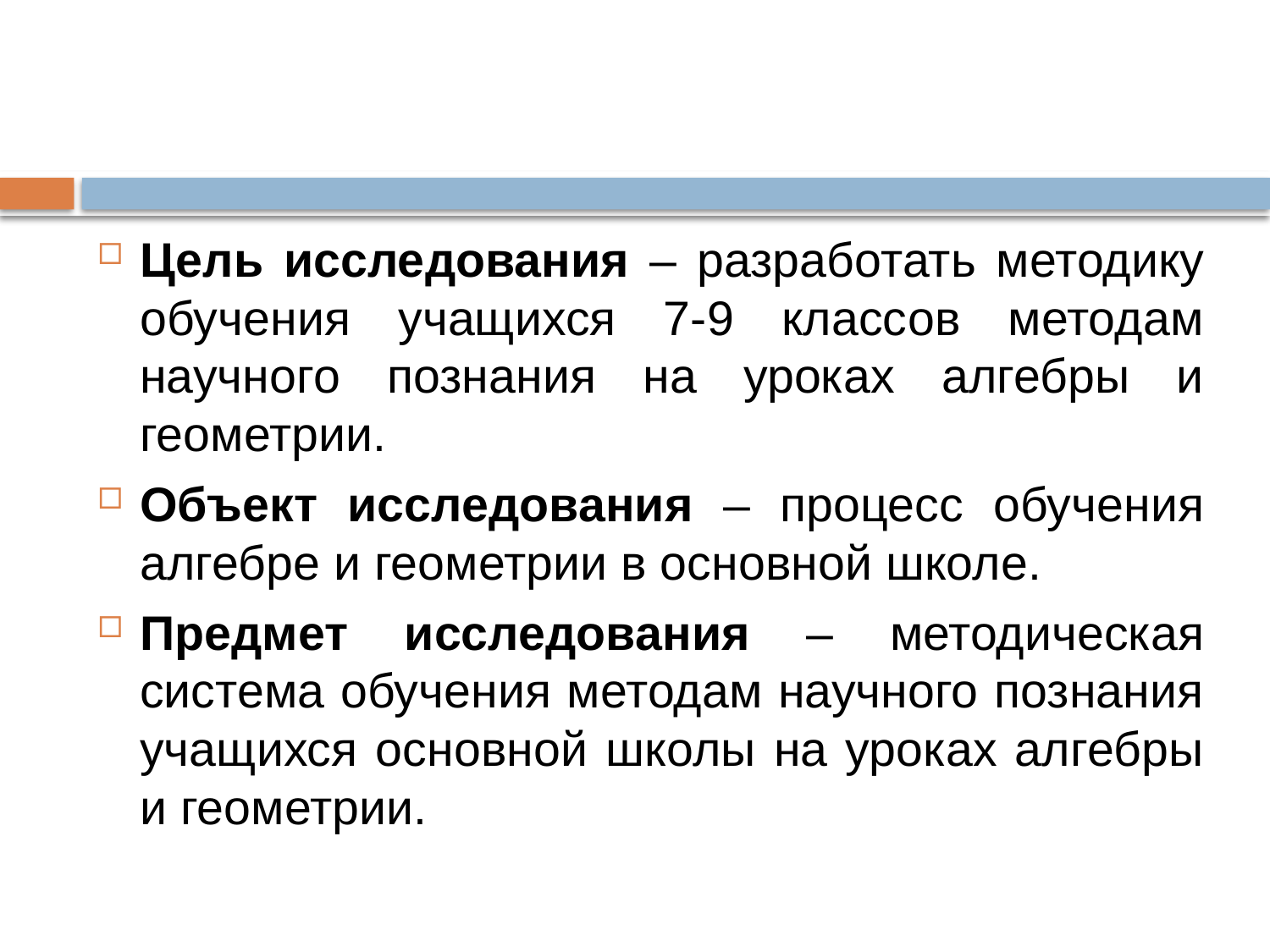

Цель исследования – разработать методику обучения учащихся 7-9 классов методам научного познания на уроках алгебры и геометрии.
Объект исследования – процесс обучения алгебре и геометрии в основной школе.
Предмет исследования – методическая система обучения методам научного познания учащихся основной школы на уроках алгебры и геометрии.